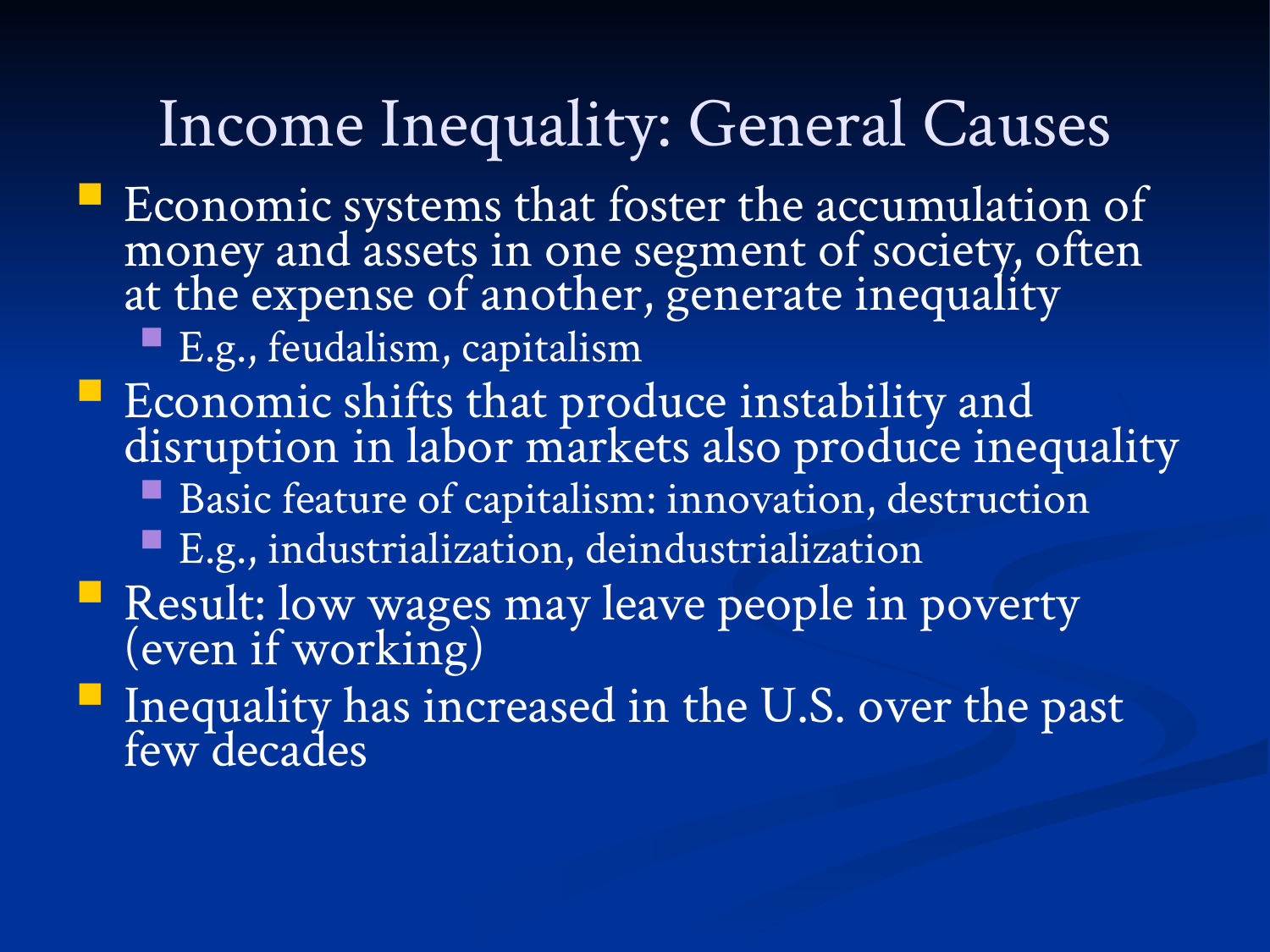

Income Inequality: General Causes
# Economic systems that foster the accumulation of money and assets in one segment of society, often at the expense of another, generate inequality
E.g., feudalism, capitalism
Economic shifts that produce instability and disruption in labor markets also produce inequality
Basic feature of capitalism: innovation, destruction
E.g., industrialization, deindustrialization
Result: low wages may leave people in poverty (even if working)
Inequality has increased in the U.S. over the past few decades